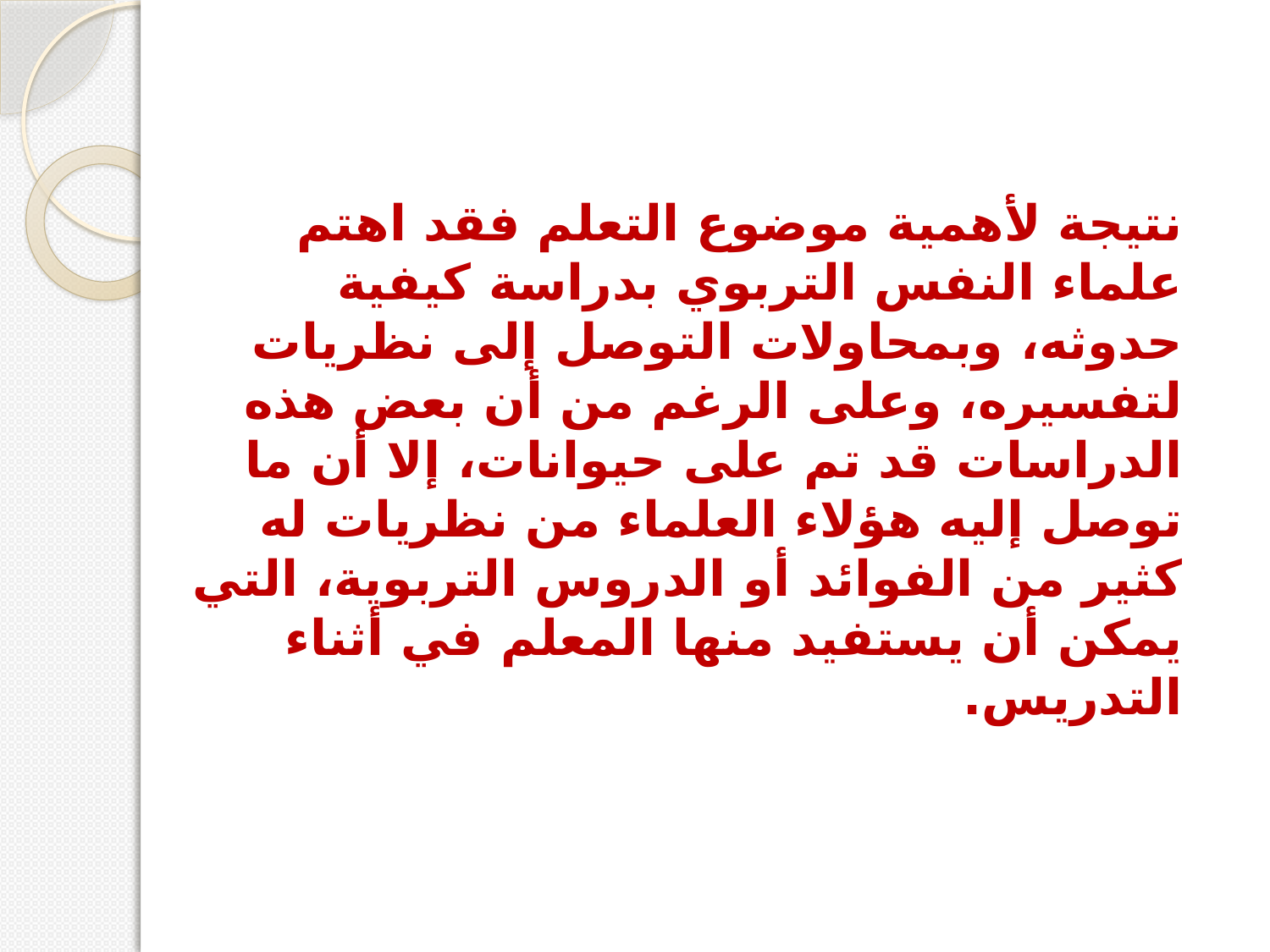

نتيجة لأهمية موضوع التعلم فقد اهتم علماء النفس التربوي بدراسة كيفية حدوثه، وبمحاولات التوصل إلى نظريات لتفسيره، وعلى الرغم من أن بعض هذه الدراسات قد تم على حيوانات، إلا أن ما توصل إليه هؤلاء العلماء من نظريات له كثير من الفوائد أو الدروس التربوية، التي يمكن أن يستفيد منها المعلم في أثناء التدريس.